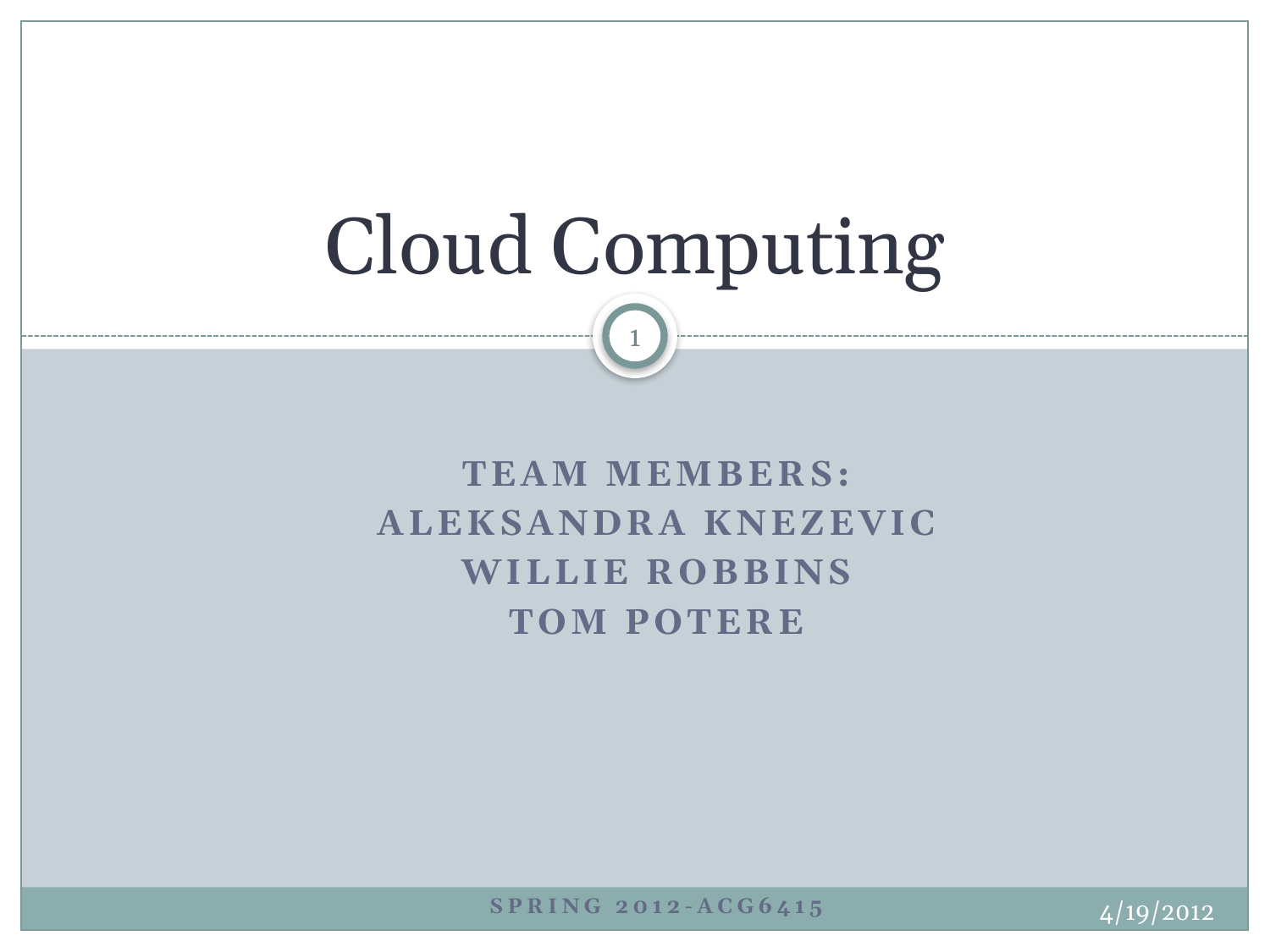

# Cloud Computing
1
Team Members:
Aleksandra Knezevic
Willie Robbins
Tom Potere

Spring 2012-ACG6415
4/19/2012